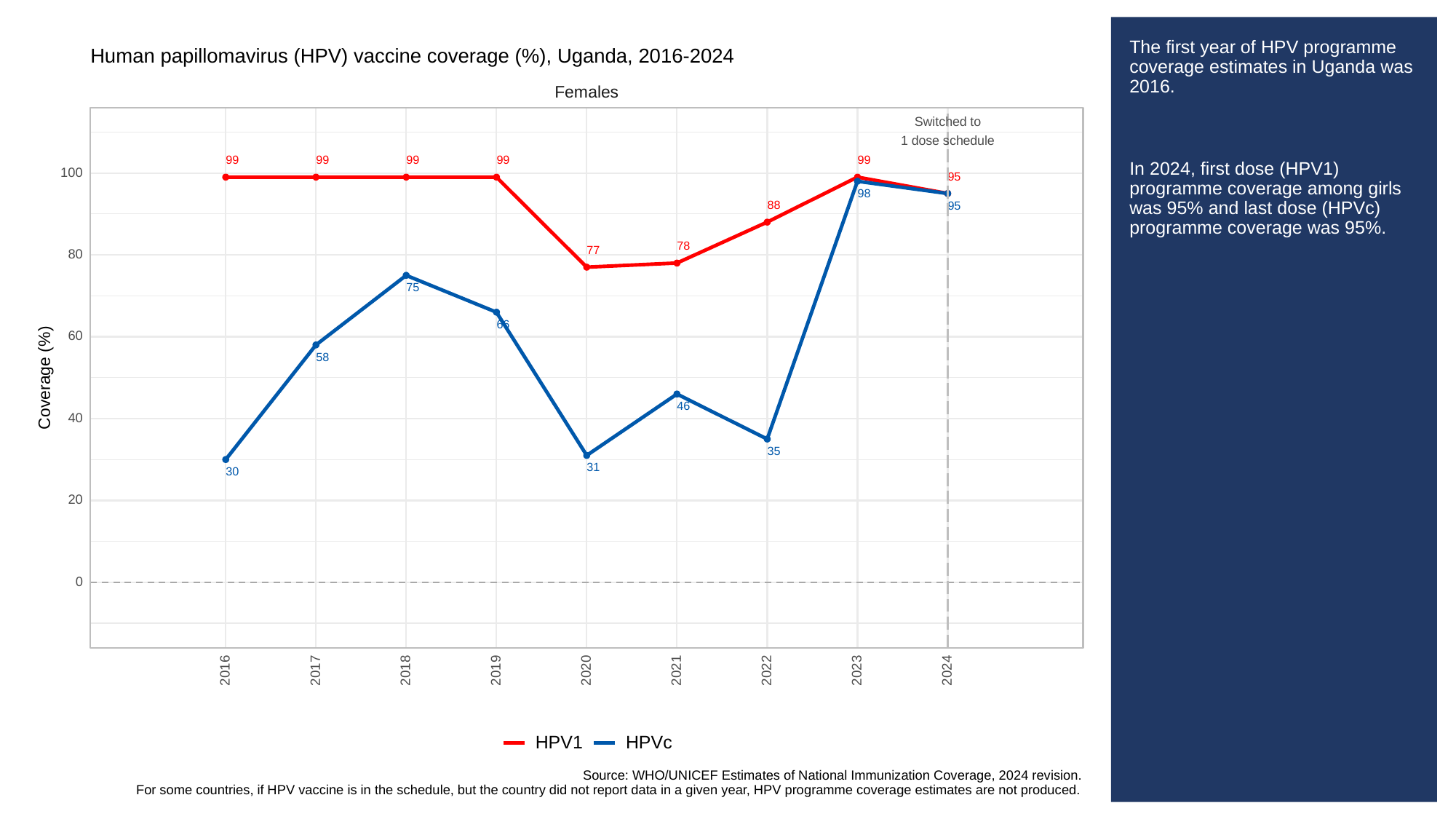

# The first year of HPV programme coverage estimates in Uganda was 2016.

In 2024, first dose (HPV1) programme coverage among girls was 95% and last dose (HPVc) programme coverage was 95%.

Human papillomavirus (HPV) vaccine coverage (%), Uganda, 2016-2024
Females

Switched to

1 dose schedule
99
99
99
99
99
100
95

98

88
95

78
77
80

75

66
60

58
Coverage (%)

46
40

35

31
30
20

0

2023
2016
2017
2018
2019
2020
2021
2022
2024
HPVc
HPV1

Source: WHO/UNICEF Estimates of National Immunization Coverage, 2024 revision.
For some countries, if HPV vaccine is in the schedule, but the country did not report data in a given year, HPV programme coverage estimates are not produced.